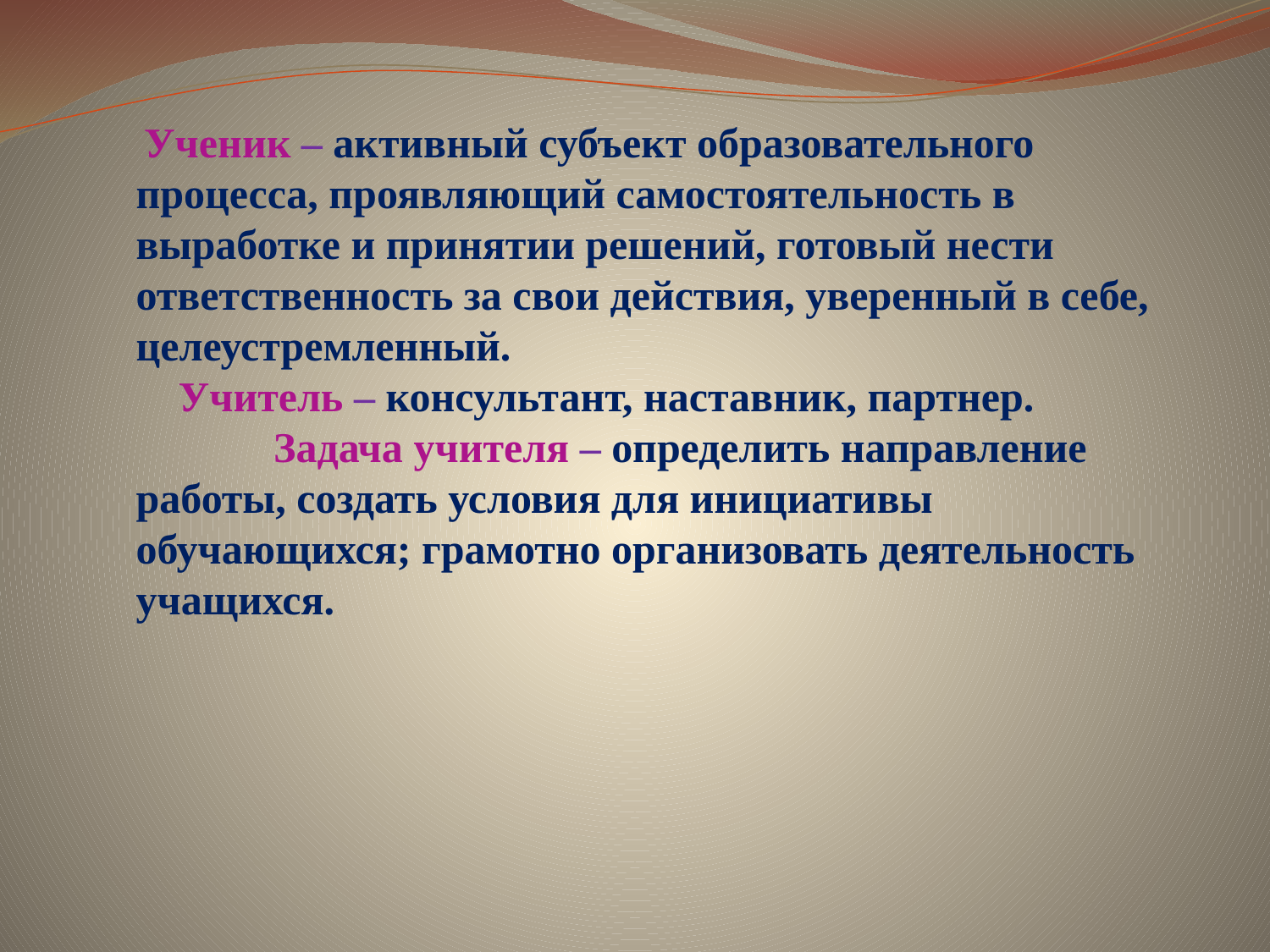

Ученик – активный субъект образовательного процесса, проявляющий самостоятельность в выработке и принятии решений, готовый нести ответственность за свои действия, уверенный в себе, целеустремленный.                                                                     Учитель – консультант, наставник, партнер.                             Задача учителя – определить направление работы, создать условия для инициативы обучающихся; грамотно организовать деятельность учащихся.